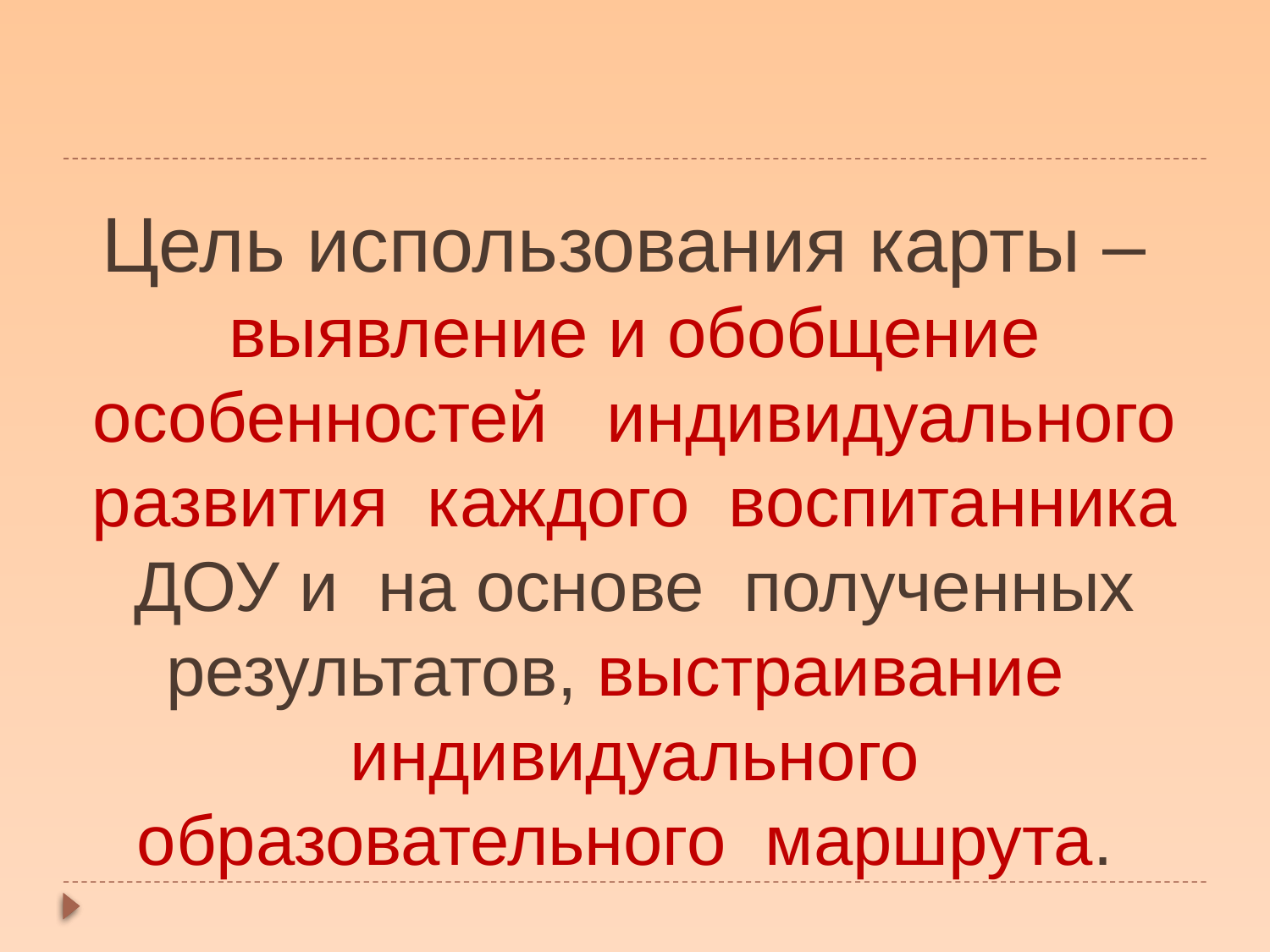

# Цель использования карты – выявление и обобщение особенностей   индивидуального развития  каждого  воспитанника ДОУ и  на основе  полученных результатов, выстраивание   индивидуального образовательного  маршрута.